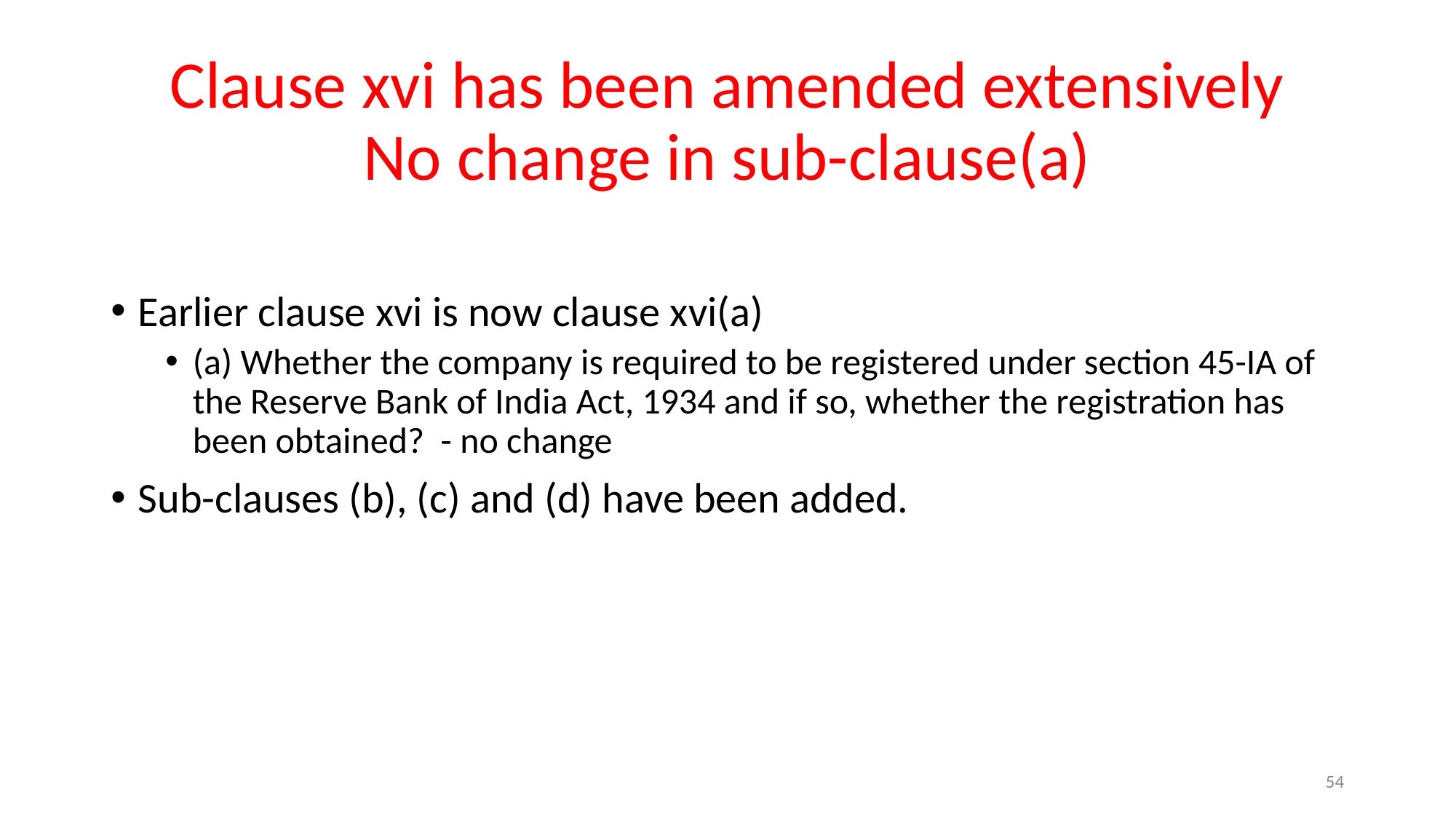

# Clause xvi has been amended extensively No change in sub-clause(a)

Earlier clause xvi is now clause xvi(a)
(a) Whether the company is required to be registered under section 45-IA of the Reserve Bank of India Act, 1934 and if so, whether the registration has been obtained?  - no change
Sub-clauses (b), (c) and (d) have been added.
54